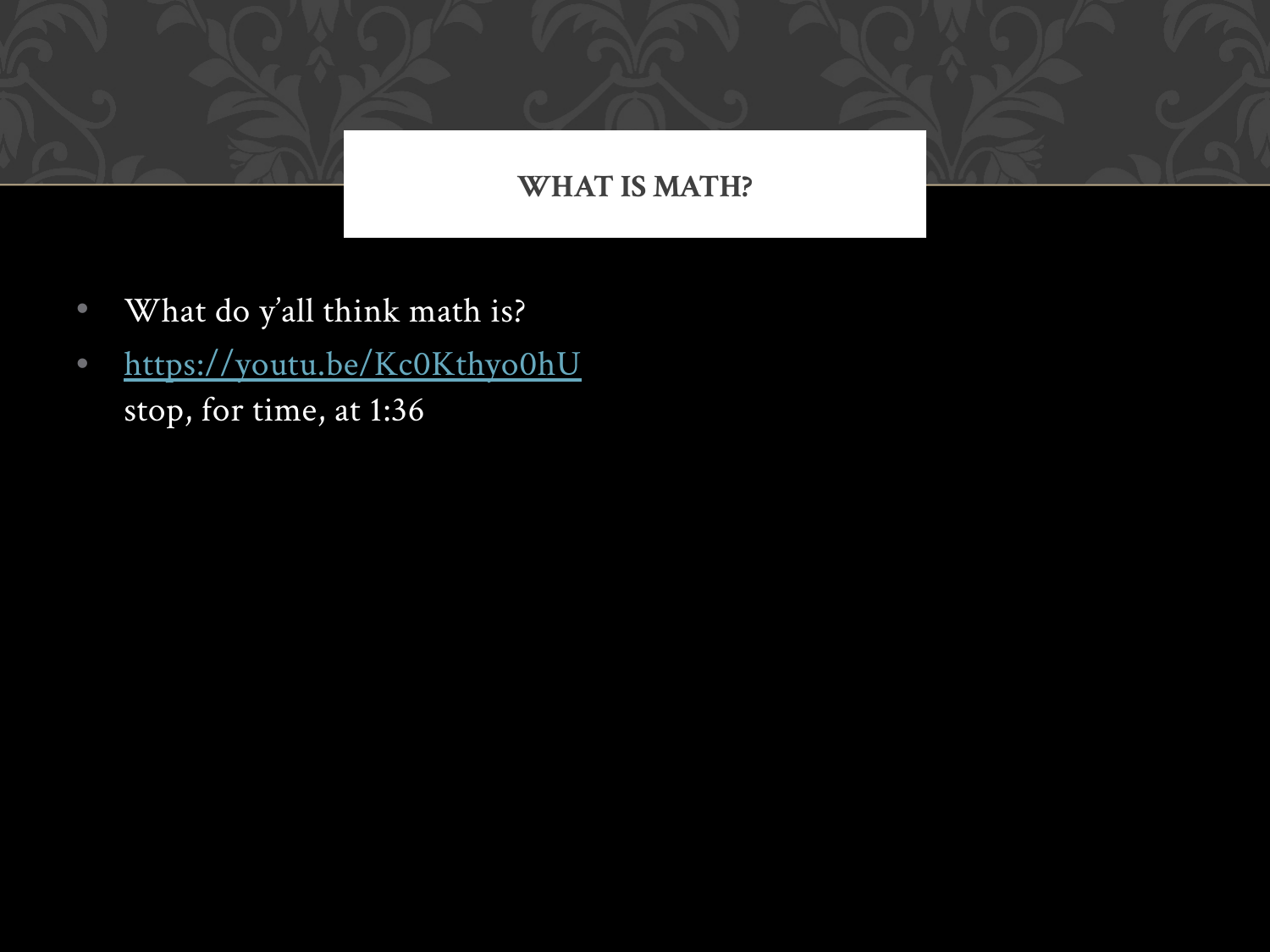

# What is math?
What do y’all think math is?
https://youtu.be/Kc0Kthyo0hU
stop, for time, at 1:36